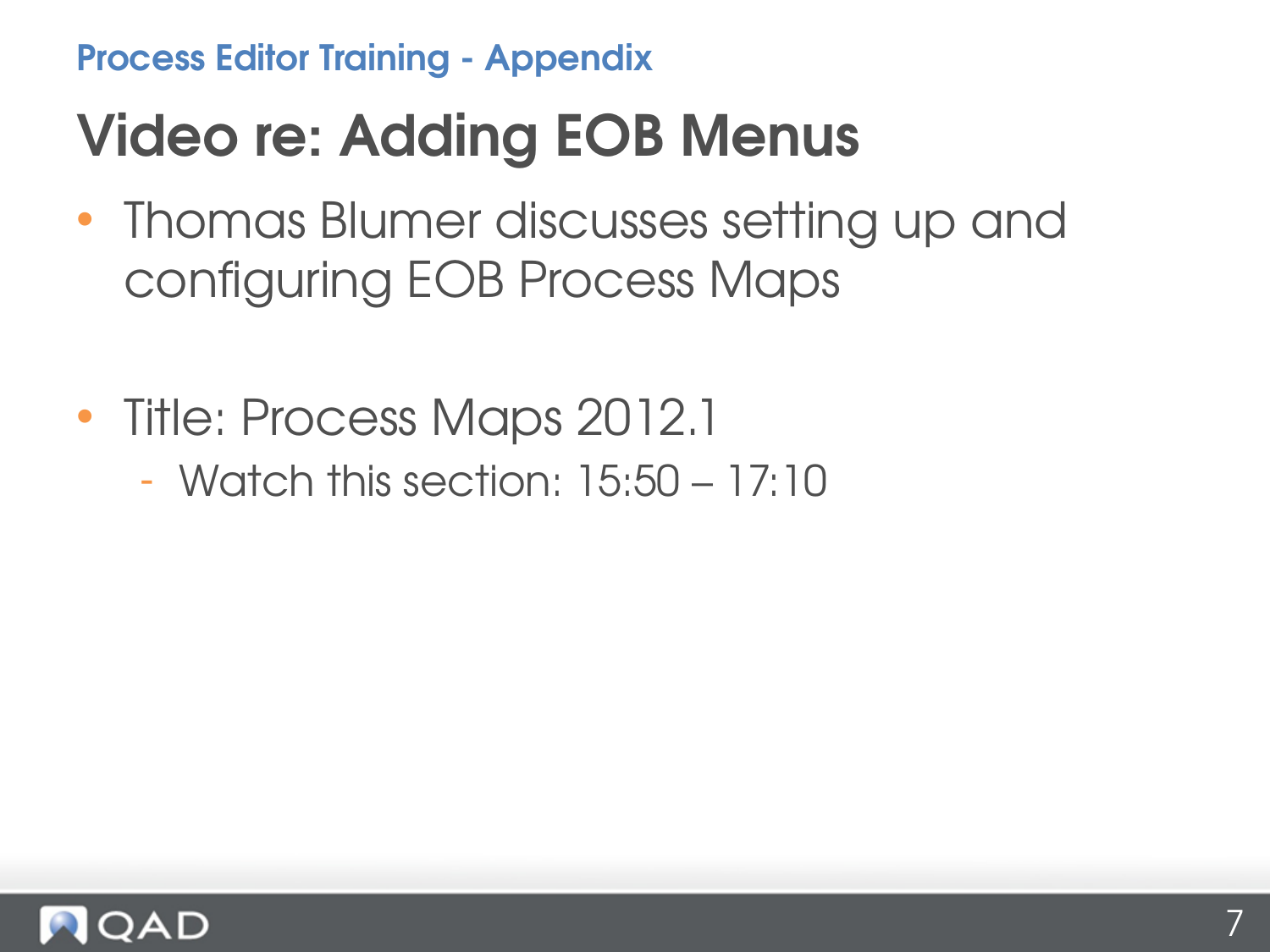

Process Editor Training - Appendix
# Video re: Adding EOB Menus
Thomas Blumer discusses setting up and configuring EOB Process Maps

Title: Process Maps 2012.1
Watch this section: 15:50 – 17:10

7